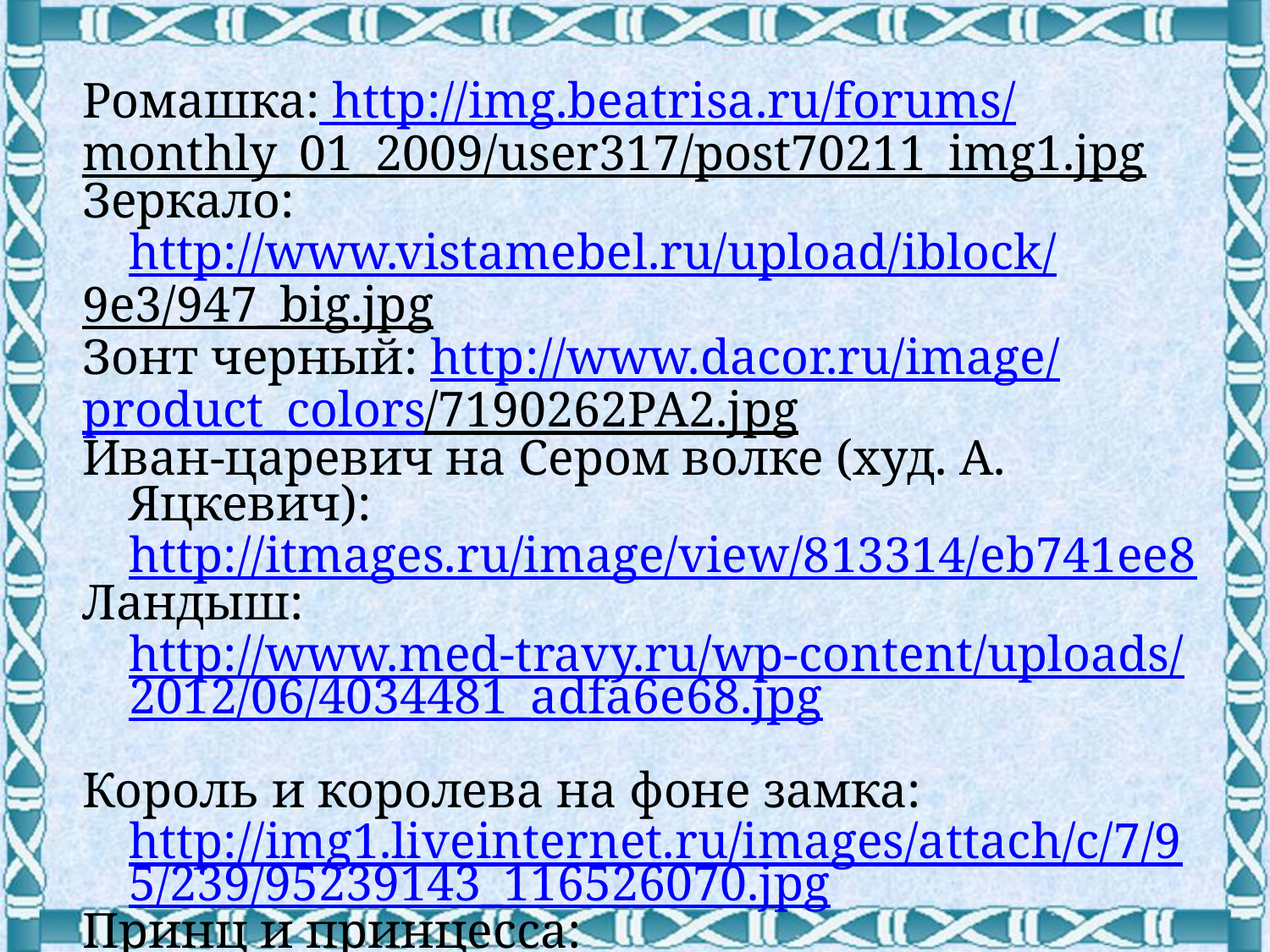

Ромашка: http://img.beatrisa.ru/forums/
monthly_01_2009/user317/post70211_img1.jpg
Зеркало: http://www.vistamebel.ru/upload/iblock/
9e3/947_big.jpg
Зонт черный: http://www.dacor.ru/image/
product_colors/7190262PA2.jpg
Иван-царевич на Сером волке (худ. А. Яцкевич): http://itmages.ru/image/view/813314/eb741ee8
Ландыш: http://www.med-travy.ru/wp-content/uploads/2012/06/4034481_adfa6e68.jpg
Король и королева на фоне замка: http://img1.liveinternet.ru/images/attach/c/7/95/239/95239143_116526070.jpg
Принц и принцесса: http://img.babyblog.ru/9/b/7/9b7e8954486835c2e20d8bad8b93e897.gif